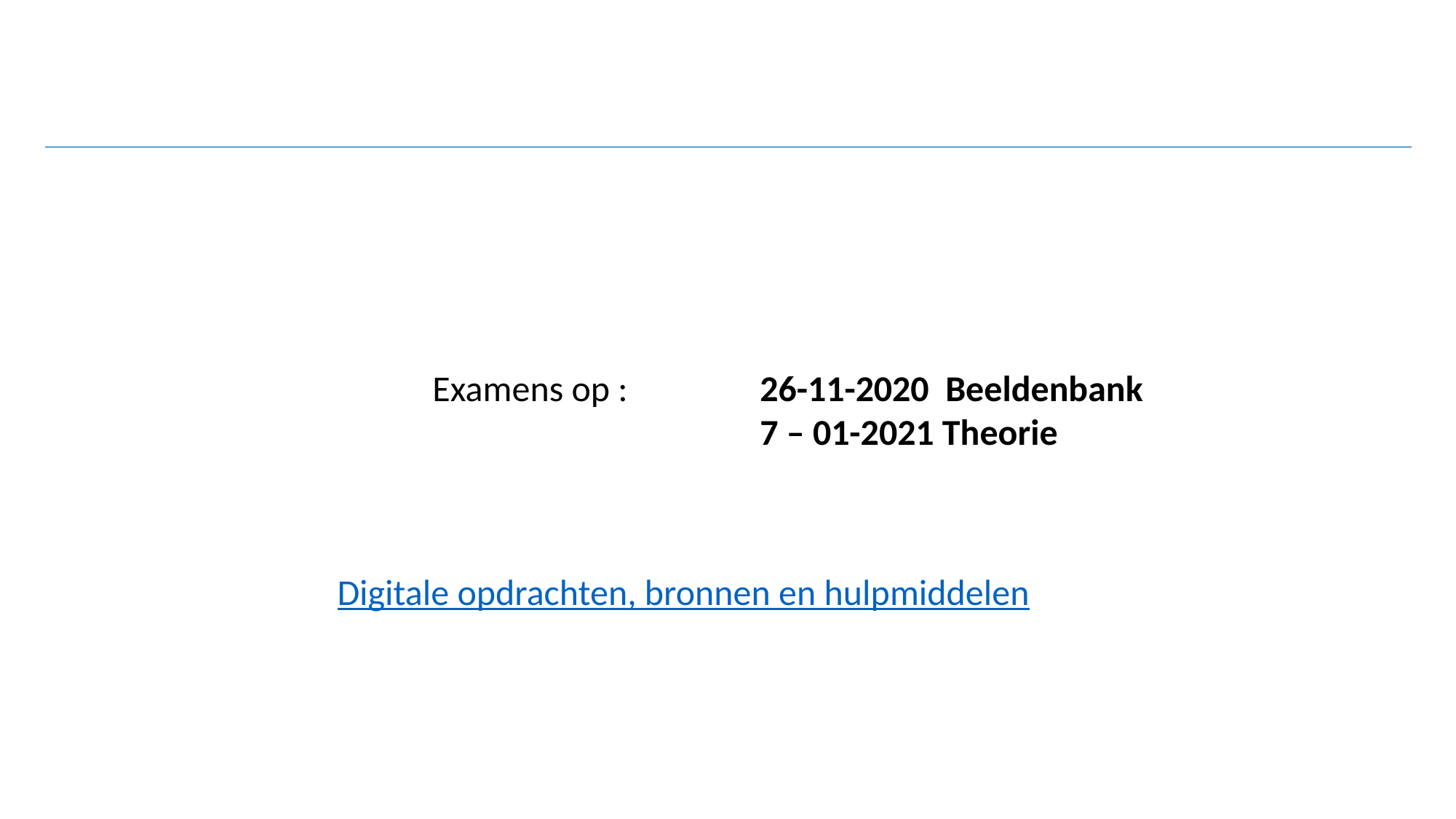

Examens op :   	26-11-2020  Beeldenbank
			7 – 01-2021 Theorie
Digitale opdrachten, bronnen en hulpmiddelen